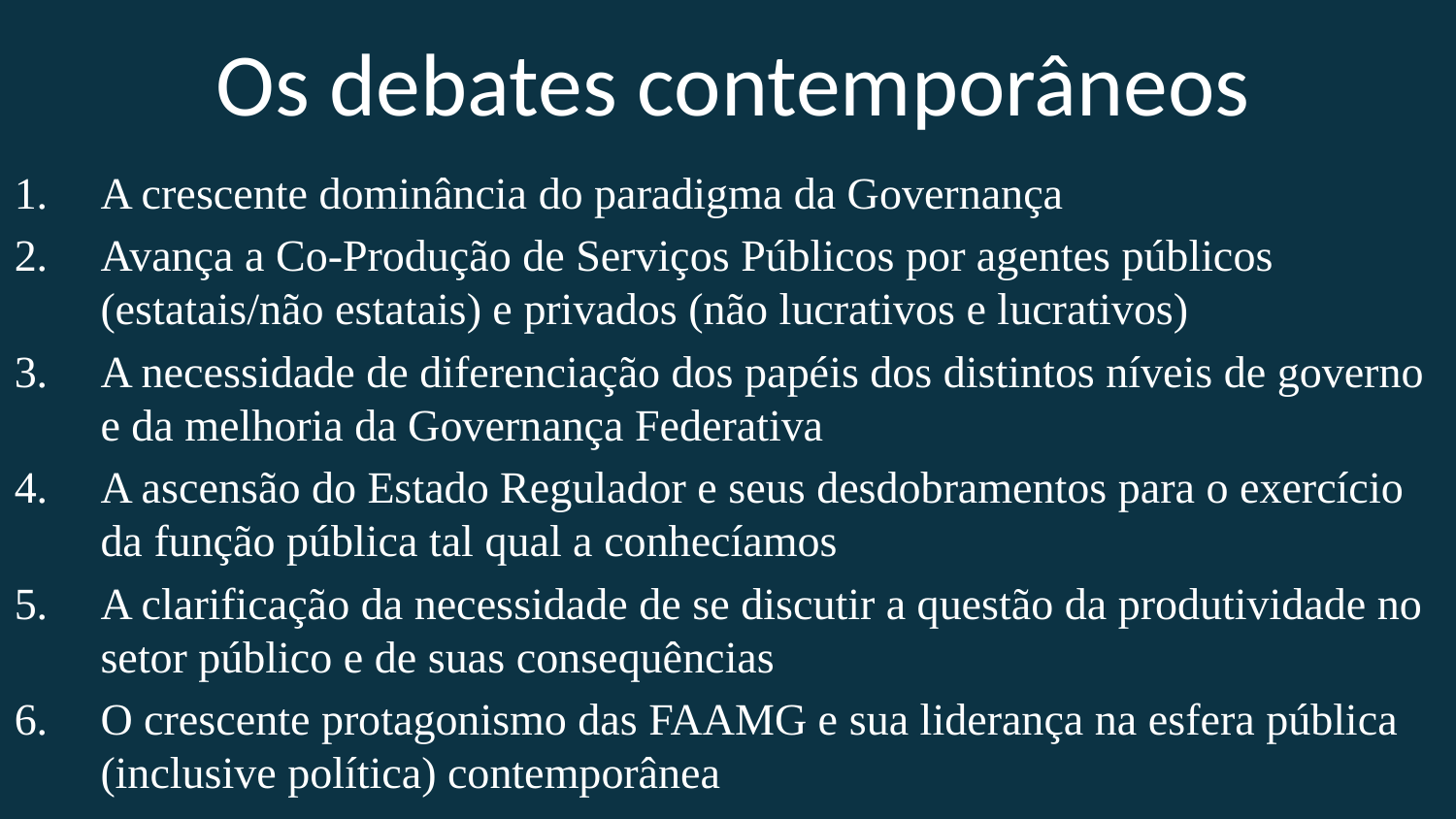

Os debates contemporâneos
A crescente dominância do paradigma da Governança
Avança a Co-Produção de Serviços Públicos por agentes públicos (estatais/não estatais) e privados (não lucrativos e lucrativos)
A necessidade de diferenciação dos papéis dos distintos níveis de governo e da melhoria da Governança Federativa
A ascensão do Estado Regulador e seus desdobramentos para o exercício da função pública tal qual a conhecíamos
A clarificação da necessidade de se discutir a questão da produtividade no setor público e de suas consequências
O crescente protagonismo das FAAMG e sua liderança na esfera pública (inclusive política) contemporânea